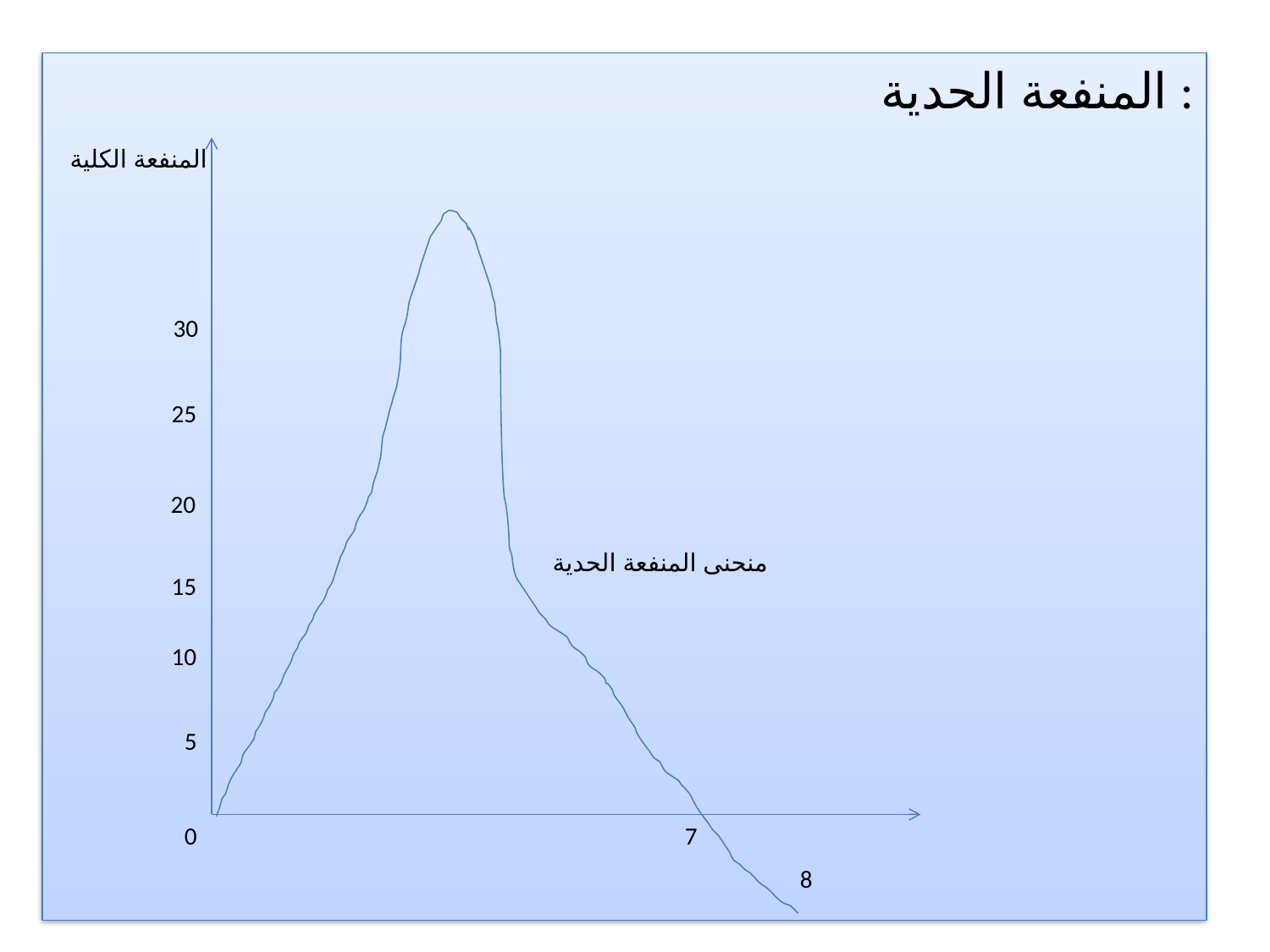

المنفعة الحدية :

المنفعة الكلية

30
25
20
منحنى المنفعة الحدية
15
10
5
0
7
8